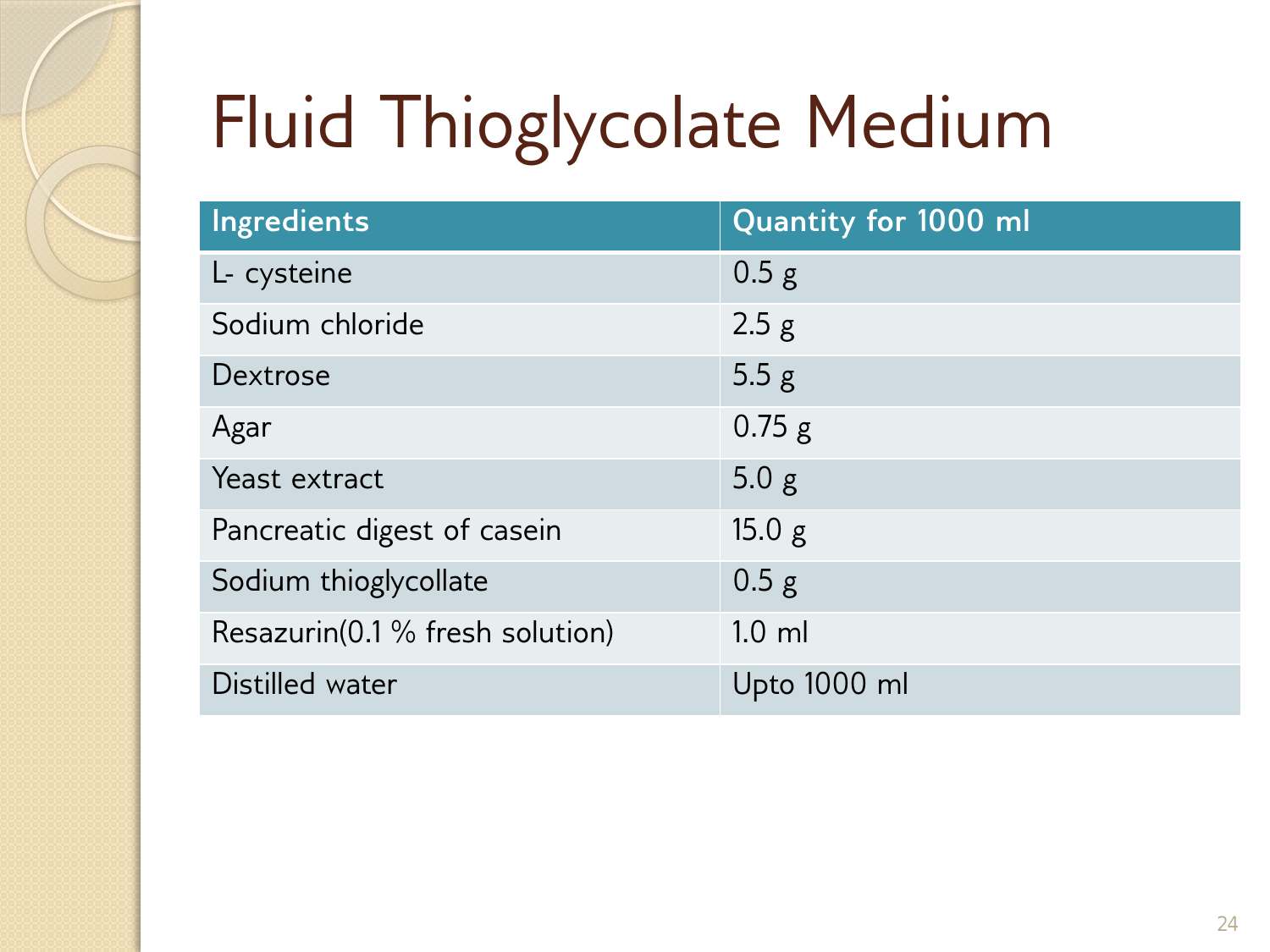

# Fluid Thioglycolate Medium
| Ingredients | Quantity for 1000 ml |
| --- | --- |
| L- cysteine | 0.5 g |
| Sodium chloride | 2.5 g |
| Dextrose | 5.5 g |
| Agar | 0.75 g |
| Yeast extract | 5.0 g |
| Pancreatic digest of casein | 15.0 g |
| Sodium thioglycollate | 0.5 g |
| Resazurin(0.1 % fresh solution) | 1.0 ml |
| Distilled water | Upto 1000 ml |
24